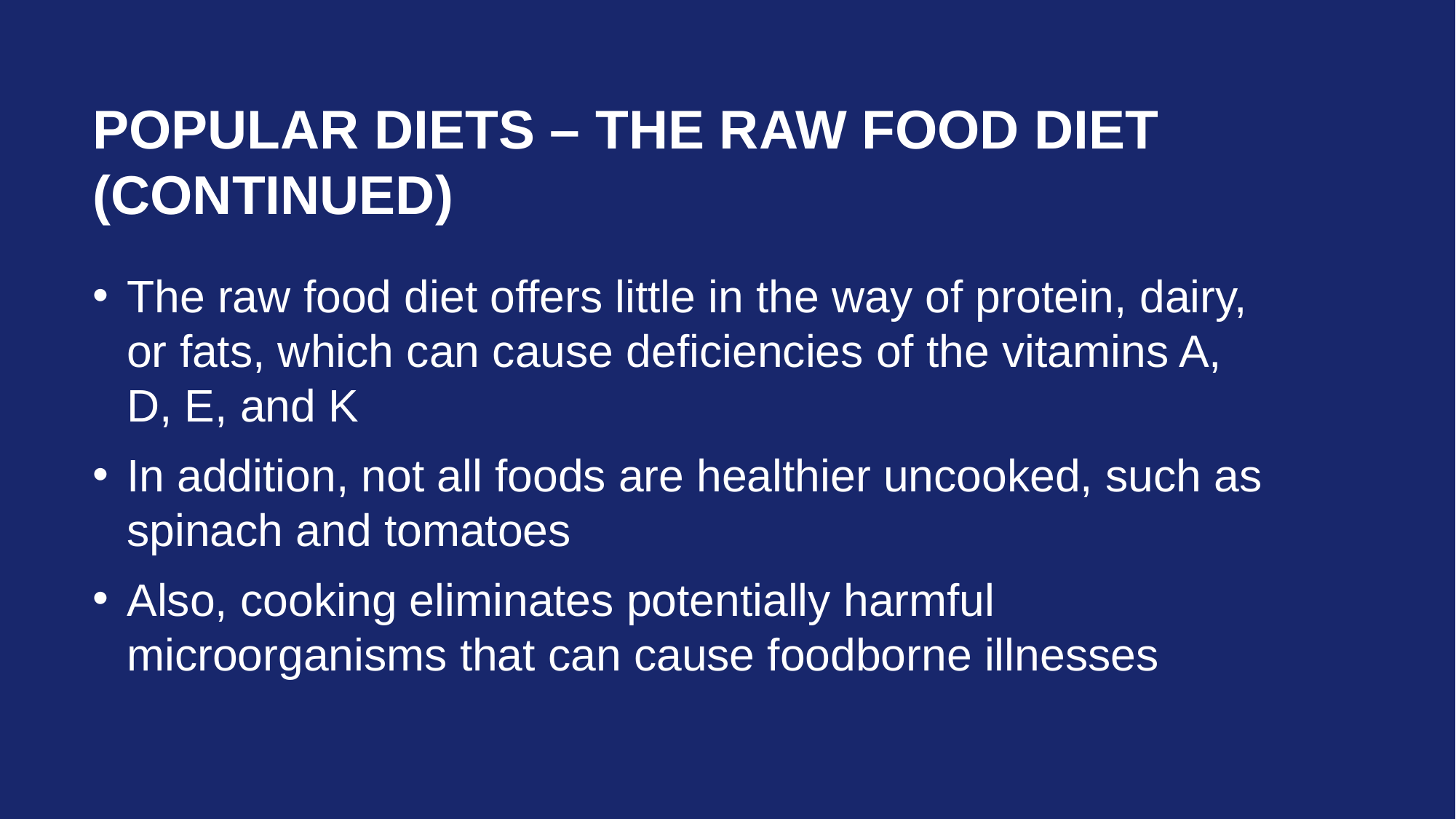

# Popular Diets – The Raw Food Diet (Continued)
The raw food diet offers little in the way of protein, dairy, or fats, which can cause deficiencies of the vitamins A, D, E, and K
In addition, not all foods are healthier uncooked, such as spinach and tomatoes
Also, cooking eliminates potentially harmful microorganisms that can cause foodborne illnesses